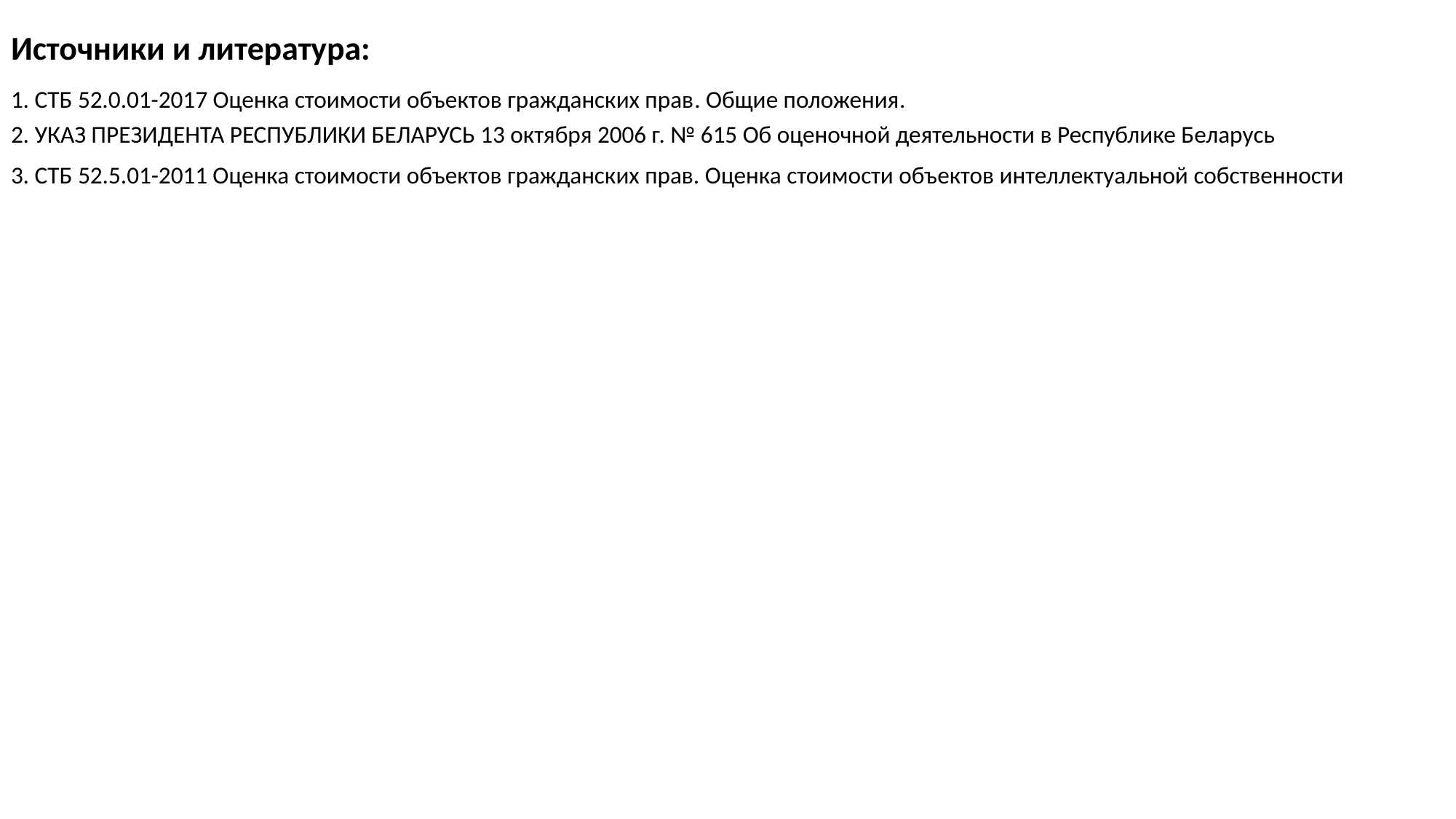

# Источники и литература:
1. СТБ 52.0.01-2017 Оценка стоимости объектов гражданских прав. Общие положения.
2. УКАЗ ПРЕЗИДЕНТА РЕСПУБЛИКИ БЕЛАРУСЬ 13 октября 2006 г. № 615 Об оценочной деятельности в Республике Беларусь
3. СТБ 52.5.01-2011 Оценка стоимости объектов гражданских прав. Оценка стоимости объектов интеллектуальной собственности